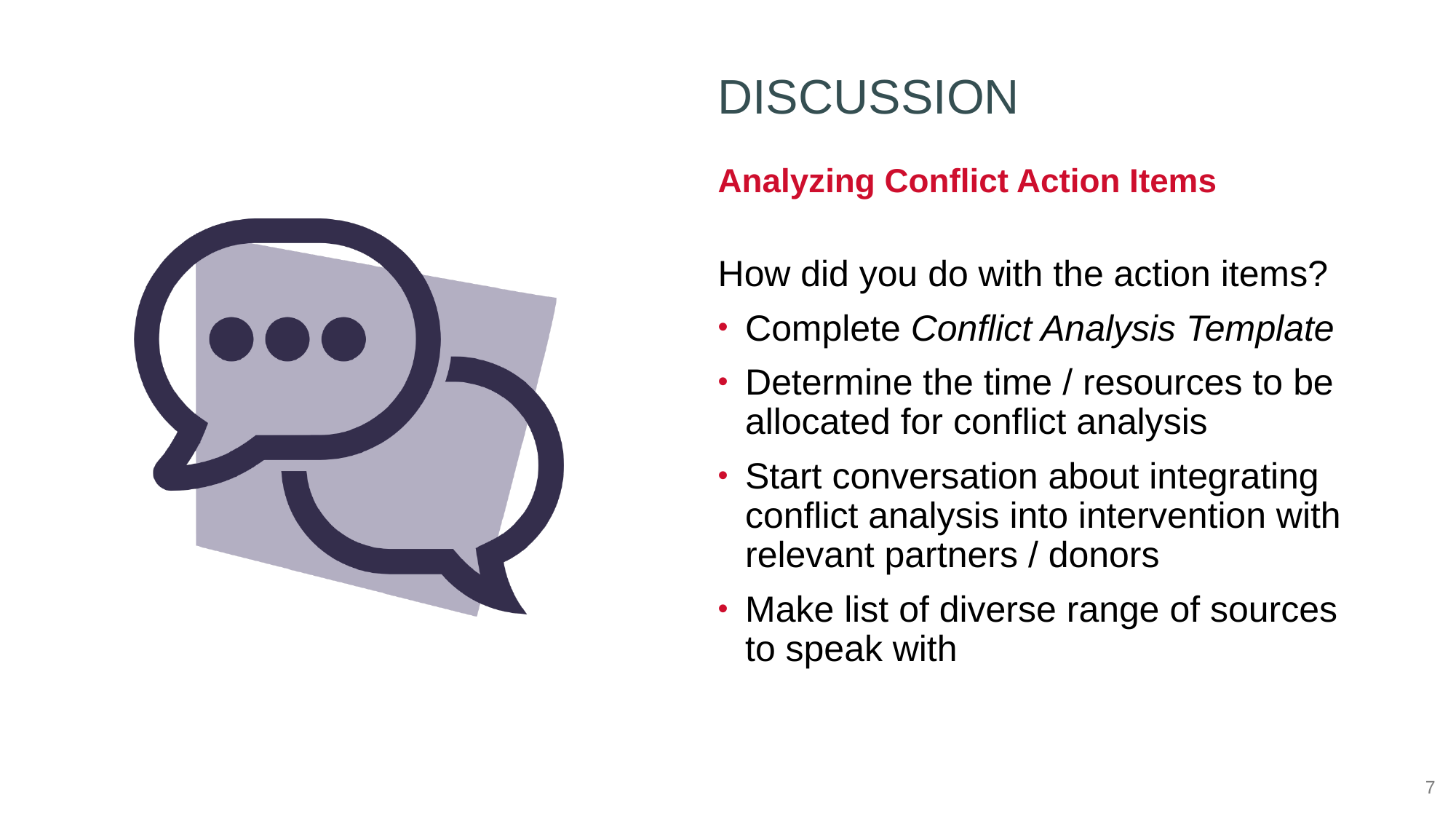

Analyzing Conflict Action Items
How did you do with the action items?
Complete Conflict Analysis Template
Determine the time / resources to be allocated for conflict analysis
Start conversation about integrating conflict analysis into intervention with relevant partners / donors
Make list of diverse range of sources to speak with
7